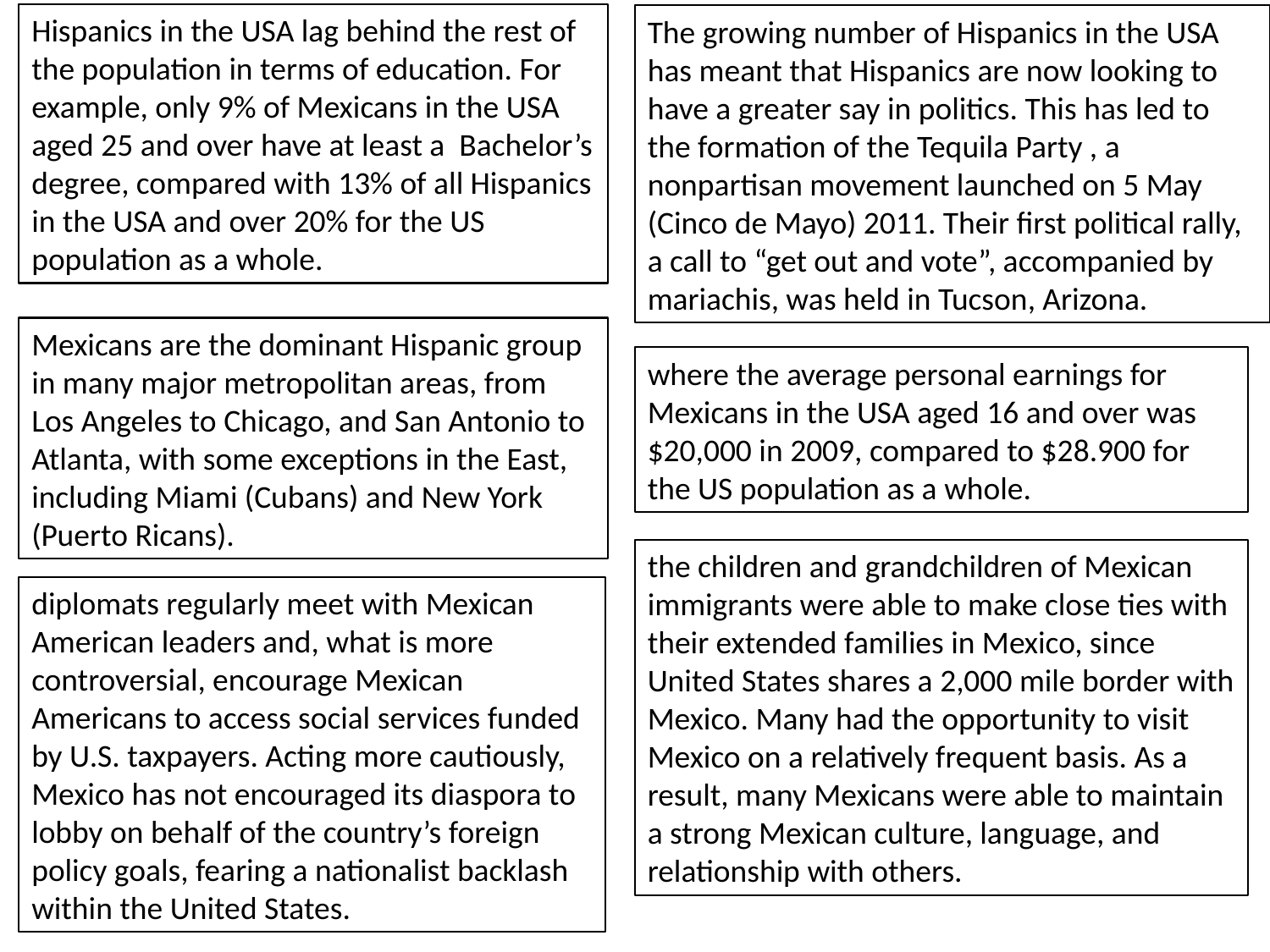

Hispanics in the USA lag behind the rest of the population in terms of education. For example, only 9% of Mexicans in the USA aged 25 and over have at least a  Bachelor’s degree, compared with 13% of all Hispanics in the USA and over 20% for the US population as a whole.
The growing number of Hispanics in the USA has meant that Hispanics are now looking to have a greater say in politics. This has led to the formation of the Tequila Party , a nonpartisan movement launched on 5 May (Cinco de Mayo) 2011. Their first political rally, a call to “get out and vote”, accompanied by mariachis, was held in Tucson, Arizona.
Mexicans are the dominant Hispanic group in many major metropolitan areas, from Los Angeles to Chicago, and San Antonio to Atlanta, with some exceptions in the East, including Miami (Cubans) and New York (Puerto Ricans).
where the average personal earnings for Mexicans in the USA aged 16 and over was $20,000 in 2009, compared to $28.900 for the US population as a whole.
the children and grandchildren of Mexican immigrants were able to make close ties with their extended families in Mexico, since United States shares a 2,000 mile border with Mexico. Many had the opportunity to visit Mexico on a relatively frequent basis. As a result, many Mexicans were able to maintain a strong Mexican culture, language, and relationship with others.
diplomats regularly meet with Mexican American leaders and, what is more controversial, encourage Mexican Americans to access social services funded by U.S. taxpayers. Acting more cautiously, Mexico has not encouraged its diaspora to lobby on behalf of the country’s foreign policy goals, fearing a nationalist backlash within the United States.